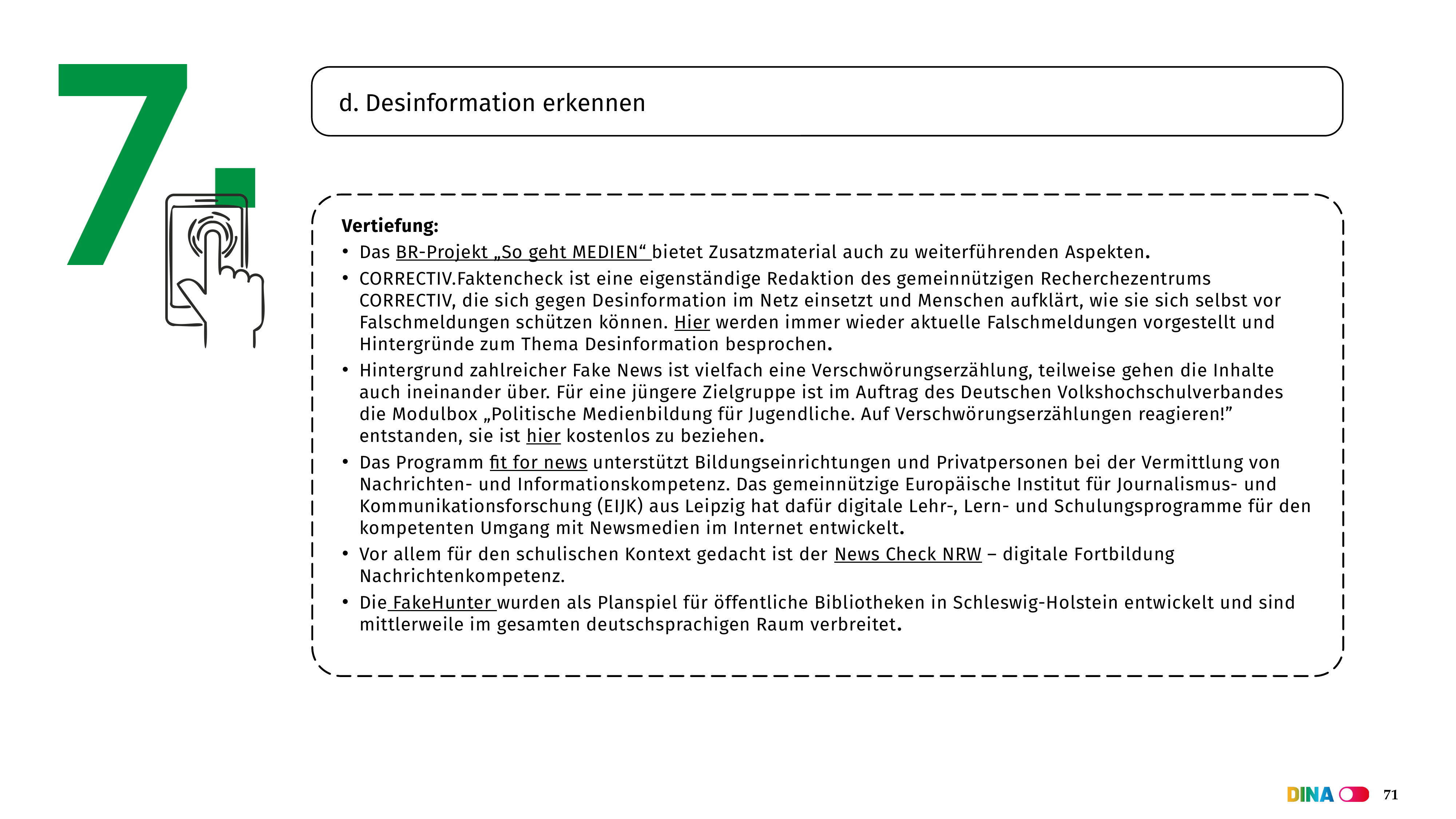

d. Desinformation erkennen
Vertiefung:
Das BR-Projekt „So geht MEDIEN“ bietet Zusatzmaterial auch zu weiterführenden Aspekten.
CORRECTIV.Faktencheck ist eine eigenständige Redaktion des gemeinnützigen Recherchezentrums CORRECTIV, die sich gegen Desinformation im Netz einsetzt und Menschen aufklärt, wie sie sich selbst vor Falschmeldungen schützen können. Hier werden immer wieder aktuelle Falschmeldungen vorgestellt und Hintergründe zum Thema Desinformation besprochen.
Hintergrund zahlreicher Fake News ist vielfach eine Verschwörungserzählung, teilweise gehen die Inhalte auch ineinander über. Für eine jüngere Zielgruppe ist im Auftrag des Deutschen Volkshochschulverbandes die Modulbox „Politische Medienbildung für Jugendliche. Auf Verschwörungserzählungen reagieren!” entstanden, sie ist hier kostenlos zu beziehen.
Das Programm fit for news unterstützt Bildungseinrichtungen und Privatpersonen bei der Vermittlung von Nachrichten- und Informationskompetenz. Das gemeinnützige Europäische Institut für Journalismus- und Kommunikationsforschung (EIJK) aus Leipzig hat dafür digitale Lehr-, Lern- und Schulungsprogramme für den kompetenten Umgang mit Newsmedien im Internet entwickelt.
Vor allem für den schulischen Kontext gedacht ist der News Check NRW – digitale Fortbildung Nachrichtenkompetenz.
Die FakeHunter wurden als Planspiel für öffentliche Bibliotheken in Schleswig-Holstein entwickelt und sind mittlerweile im gesamten deutschsprachigen Raum verbreitet.
71